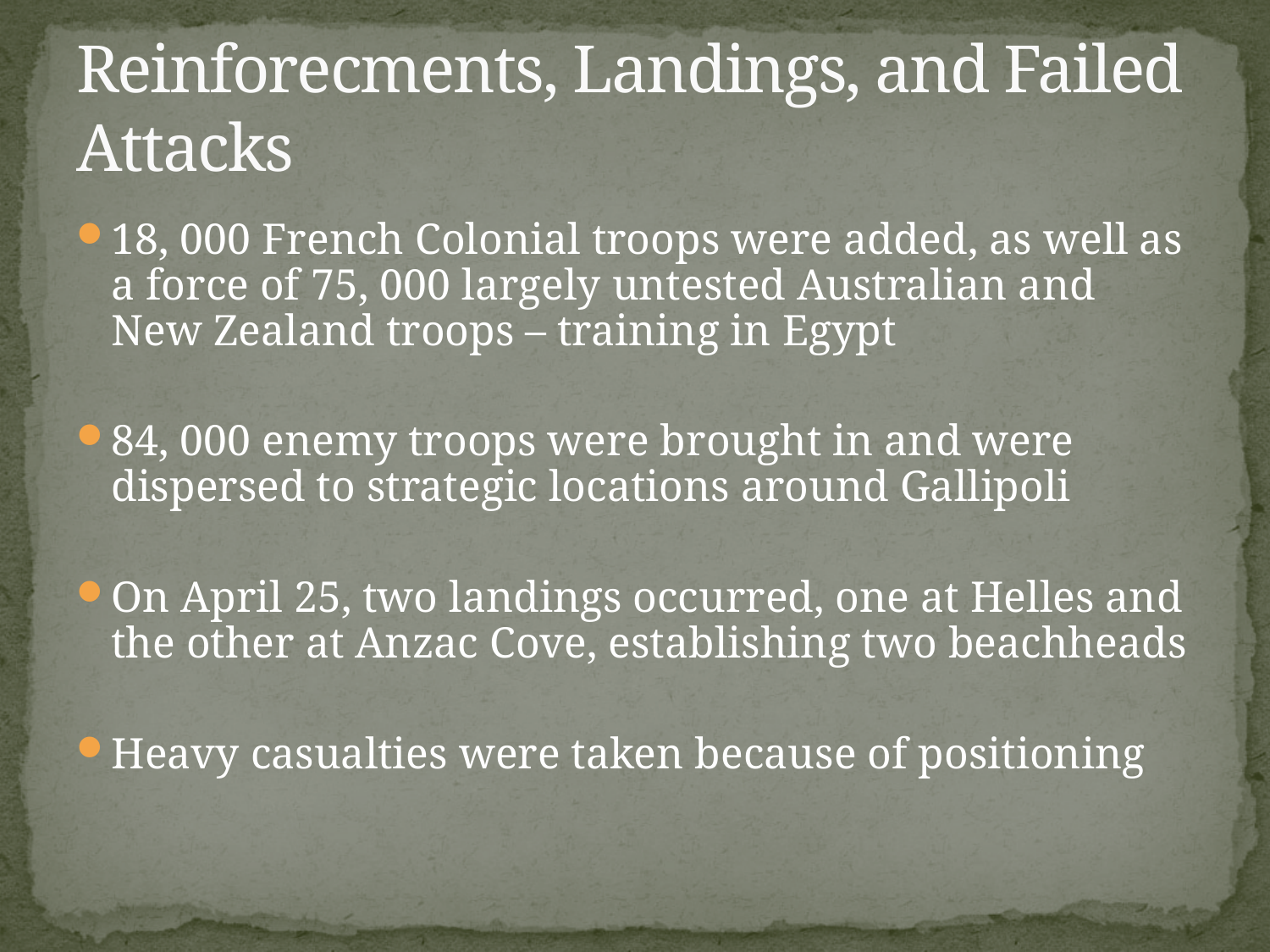

# Reinforecments, Landings, and Failed Attacks
18, 000 French Colonial troops were added, as well as a force of 75, 000 largely untested Australian and New Zealand troops – training in Egypt

84, 000 enemy troops were brought in and were dispersed to strategic locations around Gallipoli

On April 25, two landings occurred, one at Helles and the other at Anzac Cove, establishing two beachheads

Heavy casualties were taken because of positioning